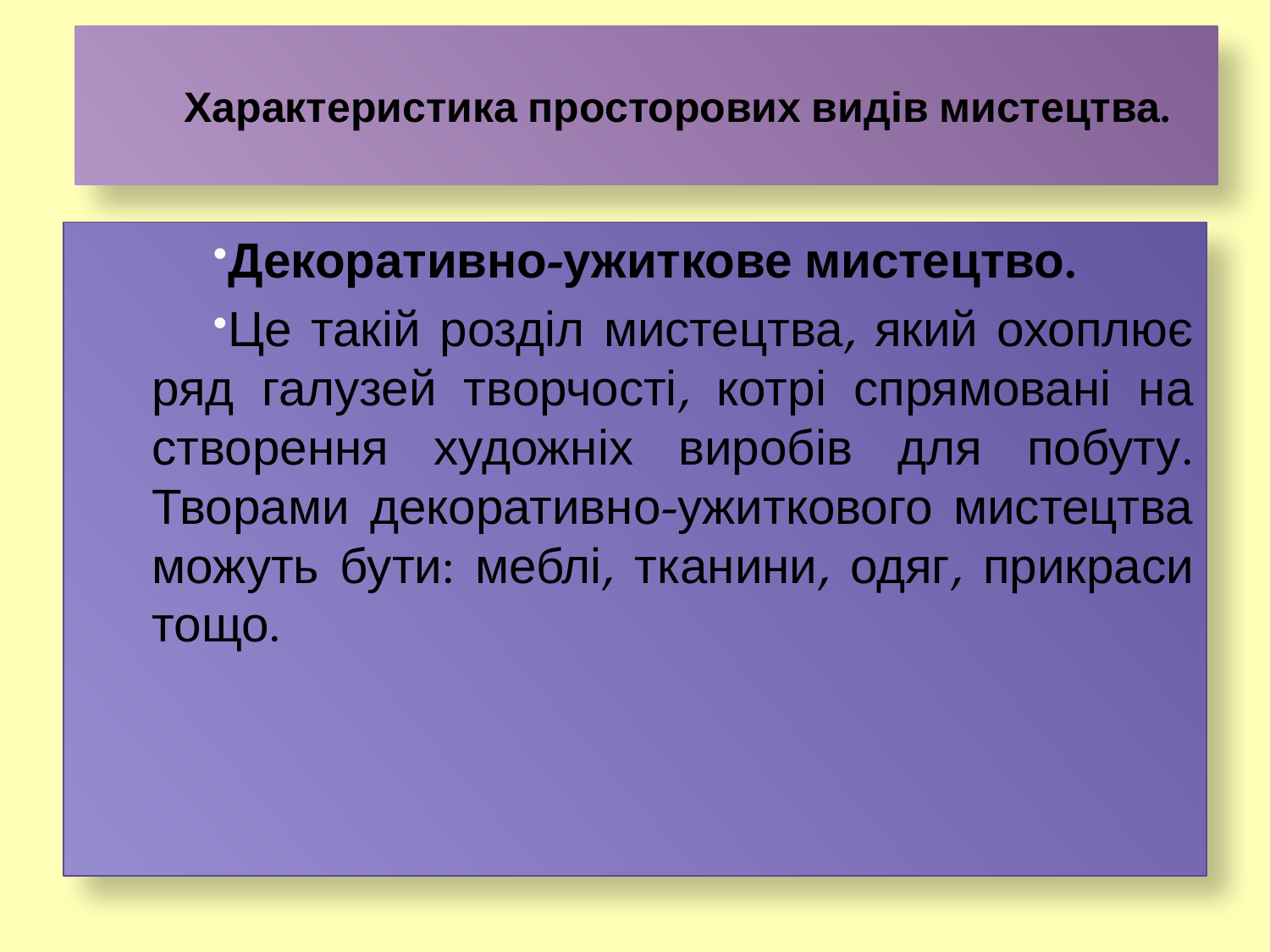

# Характеристика просторових видів мистецтва.
Декоративно-ужиткове мистецтво.
Це такій розділ мистецтва, який охоплює ряд галузей творчості, котрі спрямовані на створення художніх виробів для побуту. Творами декоративно-ужиткового мистецтва можуть бути: меблі, тканини, одяг, прикраси тощо.